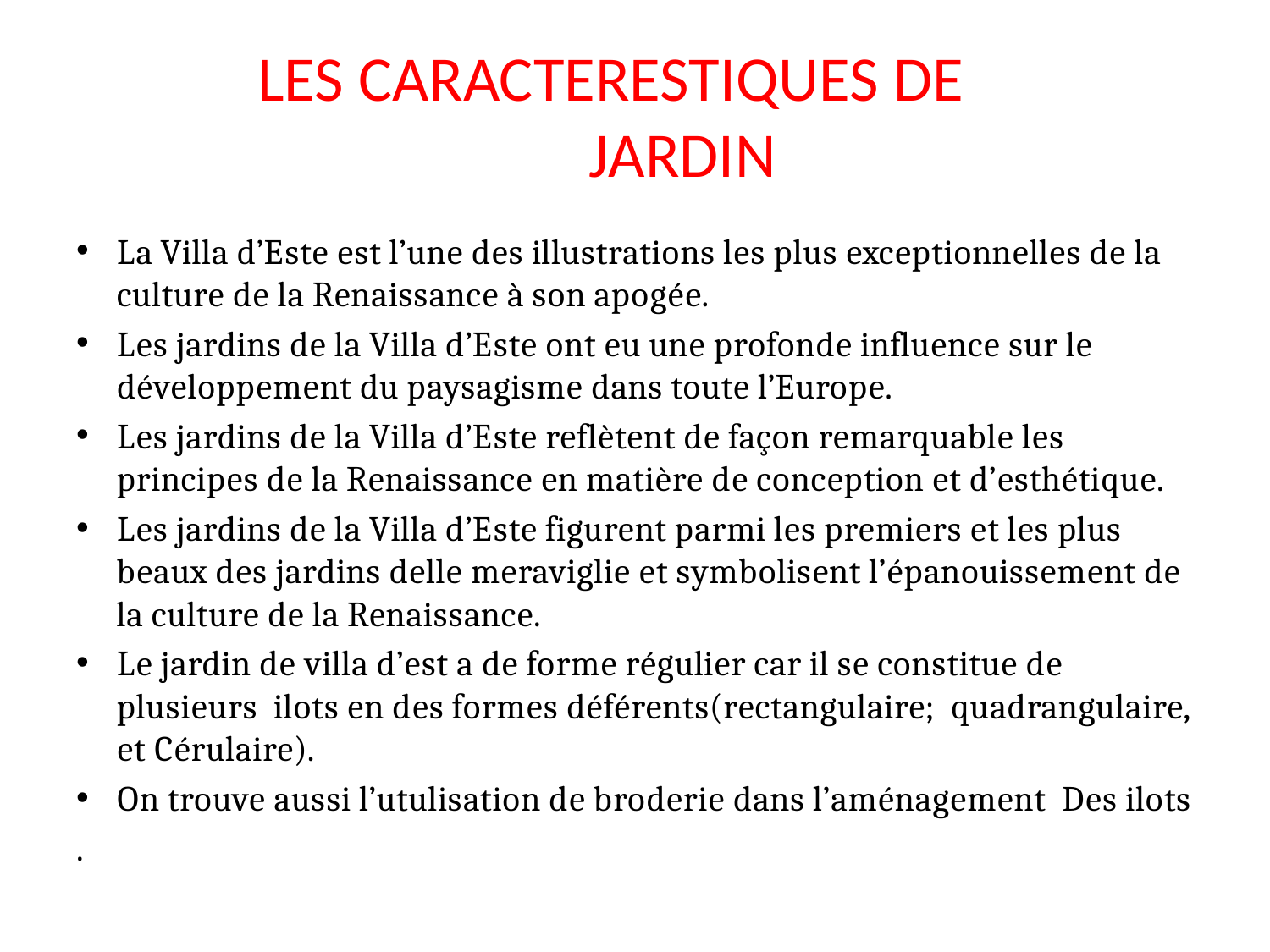

# LES CARACTERESTIQUES DE           JARDIN
La Villa d’Este est l’une des illustrations les plus exceptionnelles de la culture de la Renaissance à son apogée.
Les jardins de la Villa d’Este ont eu une profonde influence sur le développement du paysagisme dans toute l’Europe.
Les jardins de la Villa d’Este reflètent de façon remarquable les principes de la Renaissance en matière de conception et d’esthétique.
Les jardins de la Villa d’Este figurent parmi les premiers et les plus beaux des jardins delle meraviglie et symbolisent l’épanouissement de la culture de la Renaissance.
Le jardin de villa d’est a de forme régulier car il se constitue de plusieurs  ilots en des formes déférents(rectangulaire;  quadrangulaire, et Cérulaire).
On trouve aussi l’utulisation de broderie dans l’aménagement  Des ilots
.